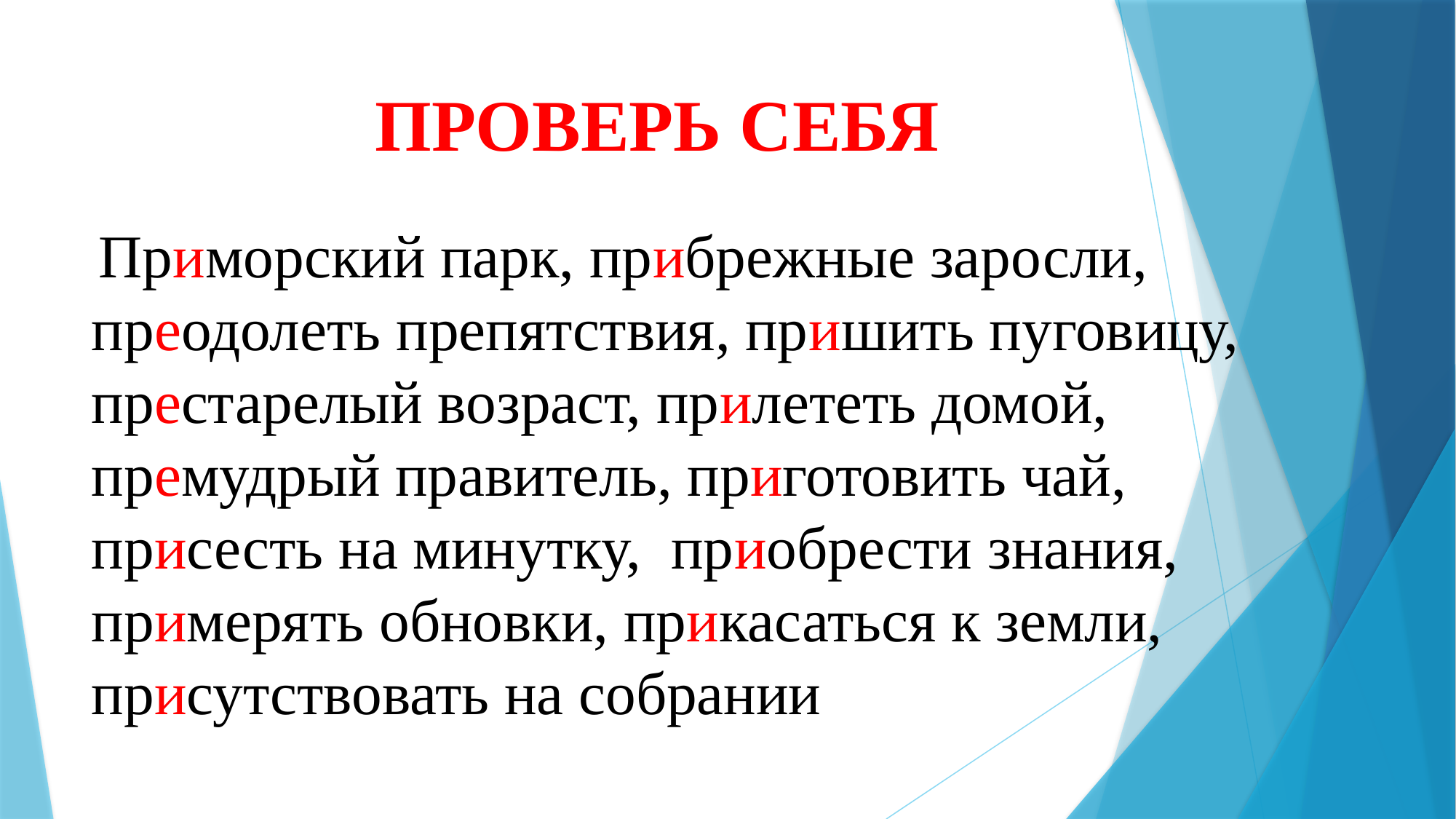

# ПРОВЕРЬ СЕБЯ
 Приморский парк, прибрежные заросли, преодолеть препятствия, пришить пуговицу, престарелый возраст, прилететь домой, премудрый правитель, приготовить чай, присесть на минутку,  приобрести знания, примерять обновки, прикасаться к земли, присутствовать на собрании